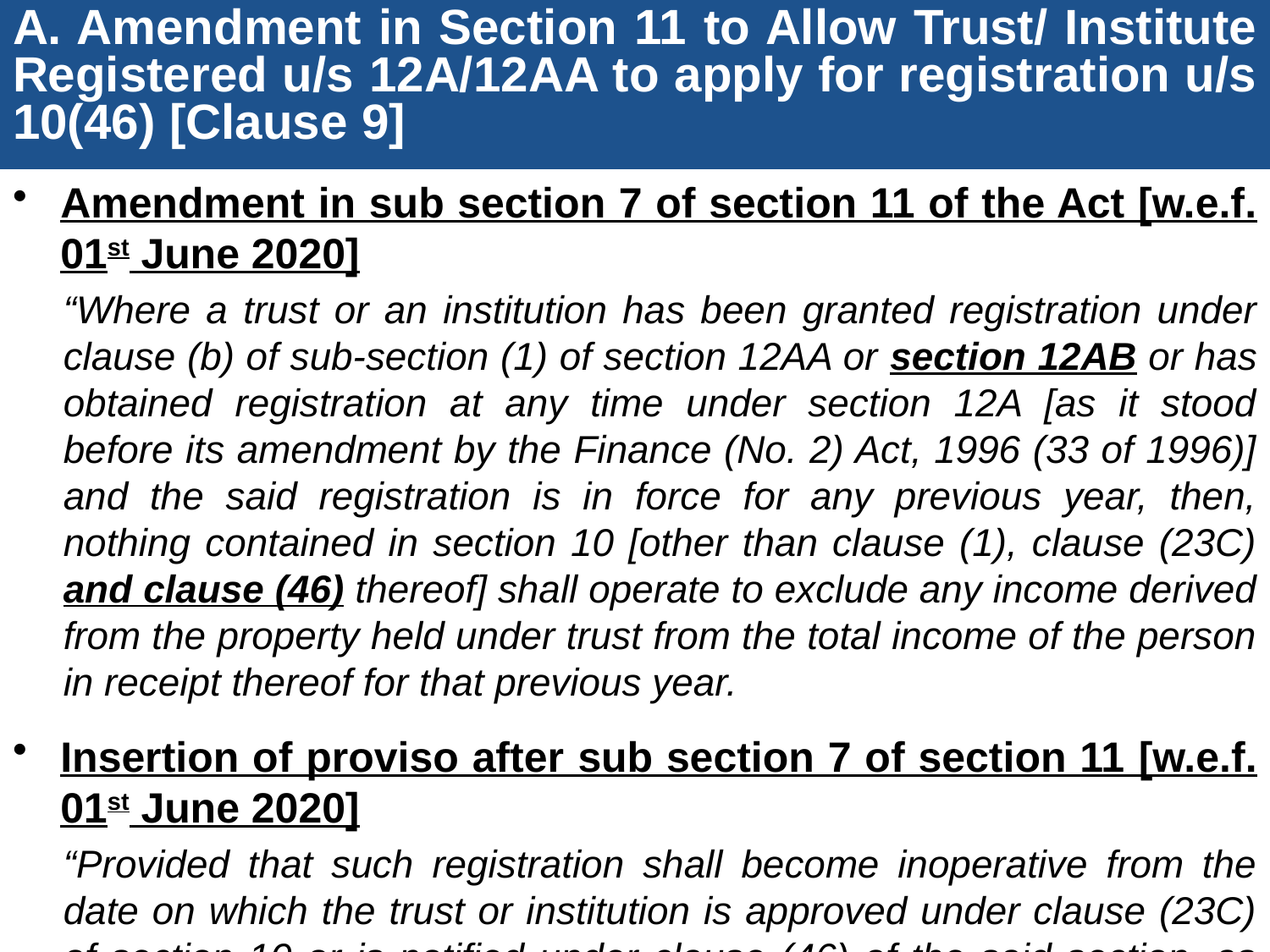

# A. Amendment in Section 11 to Allow Trust/ Institute Registered u/s 12A/12AA to apply for registration u/s 10(46) [Clause 9]
Amendment in sub section 7 of section 11 of the Act [w.e.f. 01st June 2020]
“Where a trust or an institution has been granted registration under clause (b) of sub-section (1) of section 12AA or section 12AB or has obtained registration at any time under section 12A [as it stood before its amendment by the Finance (No. 2) Act, 1996 (33 of 1996)] and the said registration is in force for any previous year, then, nothing contained in section 10 [other than clause (1), clause (23C) and clause (46) thereof] shall operate to exclude any income derived from the property held under trust from the total income of the person in receipt thereof for that previous year.

Insertion of proviso after sub section 7 of section 11 [w.e.f. 01st June 2020]
“Provided that such registration shall become inoperative from the date on which the trust or institution is approved under clause (23C) of section 10 or is notified under clause (46) of the said section, as the case may be, or the date on which this proviso has come into force, whichever is later”
188